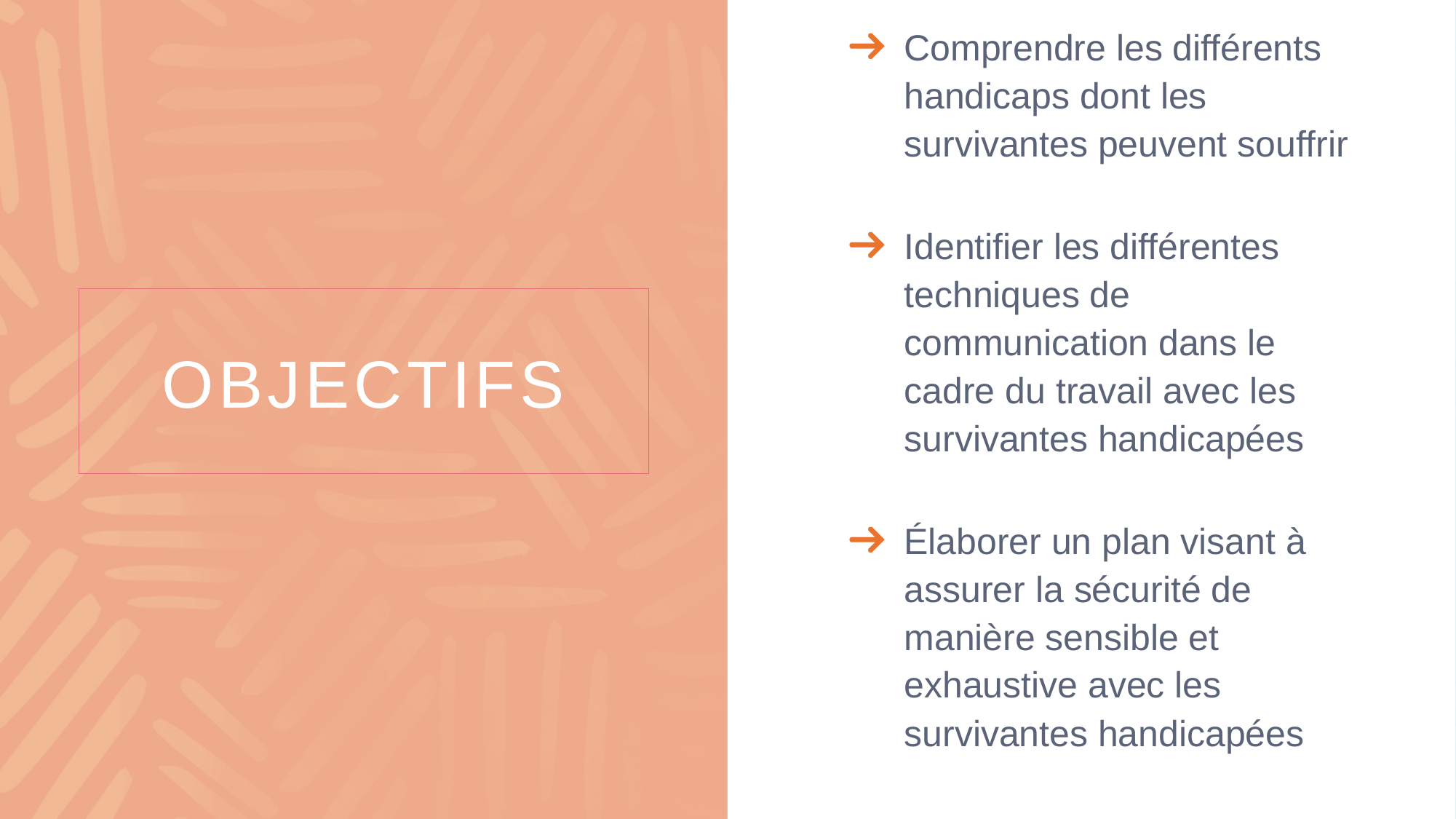

Comprendre les différents handicaps dont les survivantes peuvent souffrir
Identifier les différentes techniques de communication dans le cadre du travail avec les survivantes handicapées
Élaborer un plan visant à assurer la sécurité de manière sensible et exhaustive avec les survivantes handicapées

Objectifs